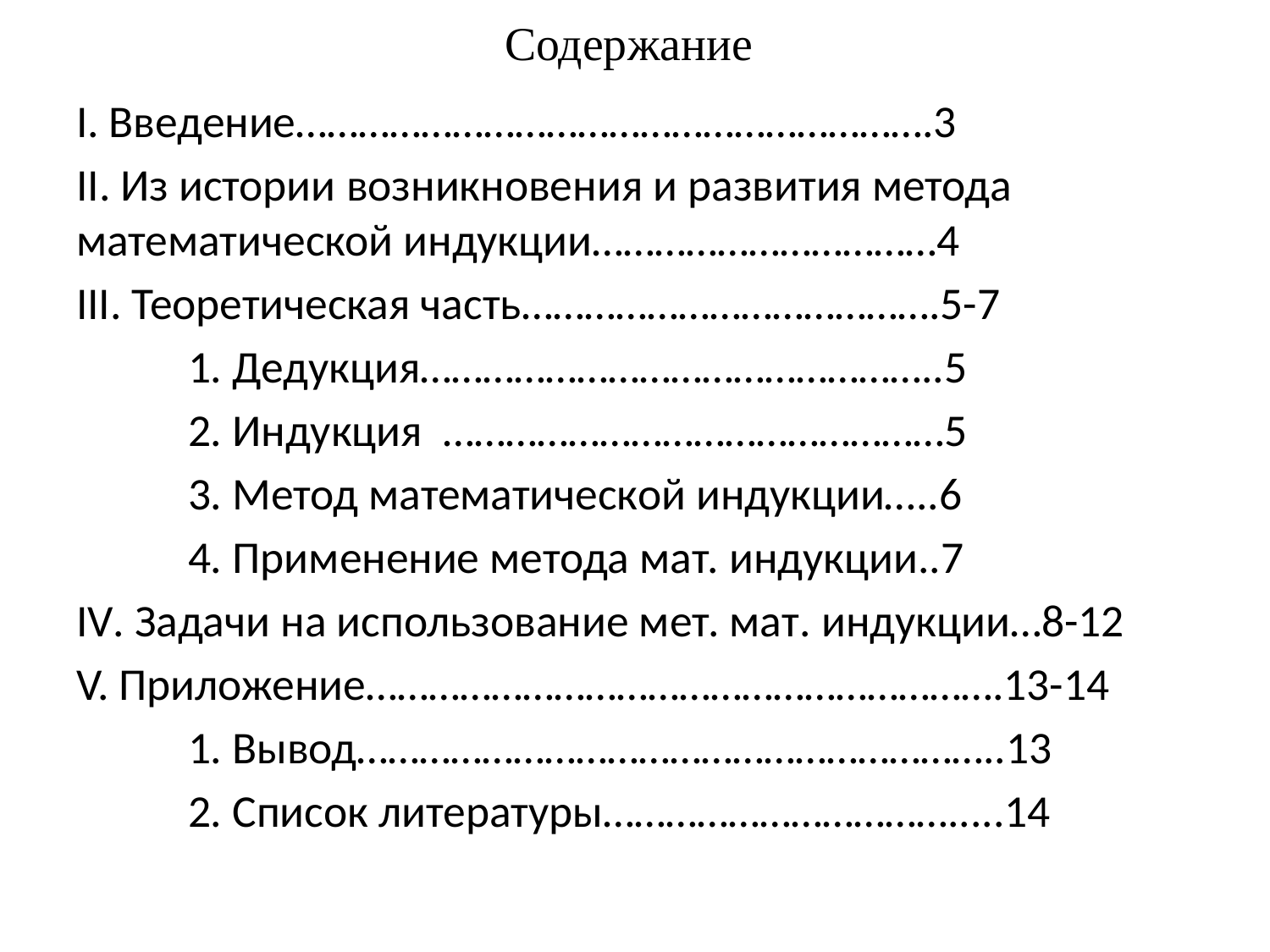

# Содержание
I. Введение…………………………………………………….3
II. Из истории возникновения и развития метода математической индукции……………………………4
III. Теоретическая часть………………………………….5-7
           1. Дедукция…………………………………………..5
           2. Индукция  …………………………………………5
           3. Метод математической индукции…..6
           4. Применение метода мат. индукции..7
IV. Задачи на использование мет. мат. индукции…8-12
V. Приложение…………………………………………………….13-14
           1. Вывод……………………………………………………..13
           2. Список литературы…………………………….....14